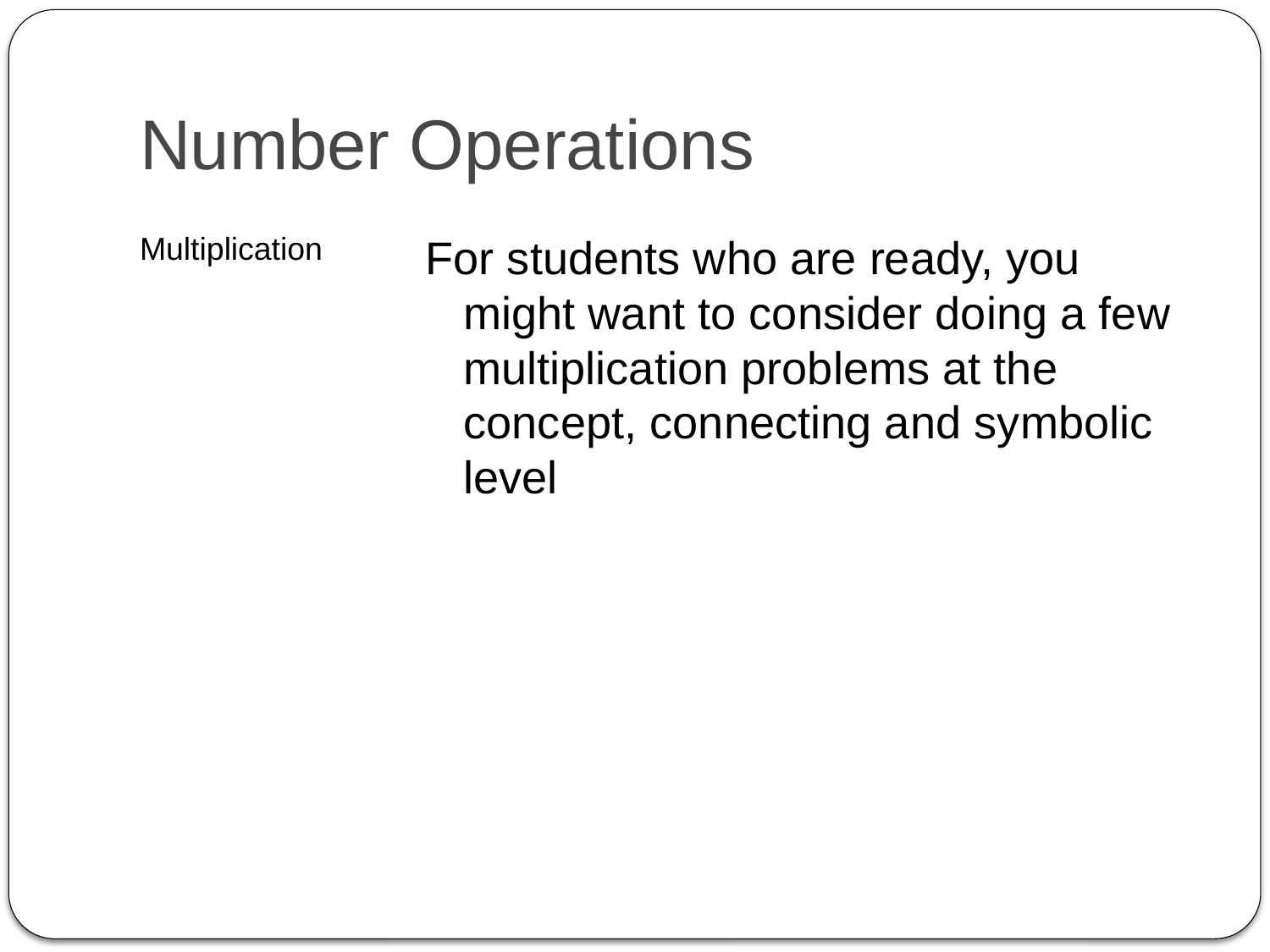

# Number Operations
Multiplication
For students who are ready, you might want to consider doing a few multiplication problems at the concept, connecting and symbolic level